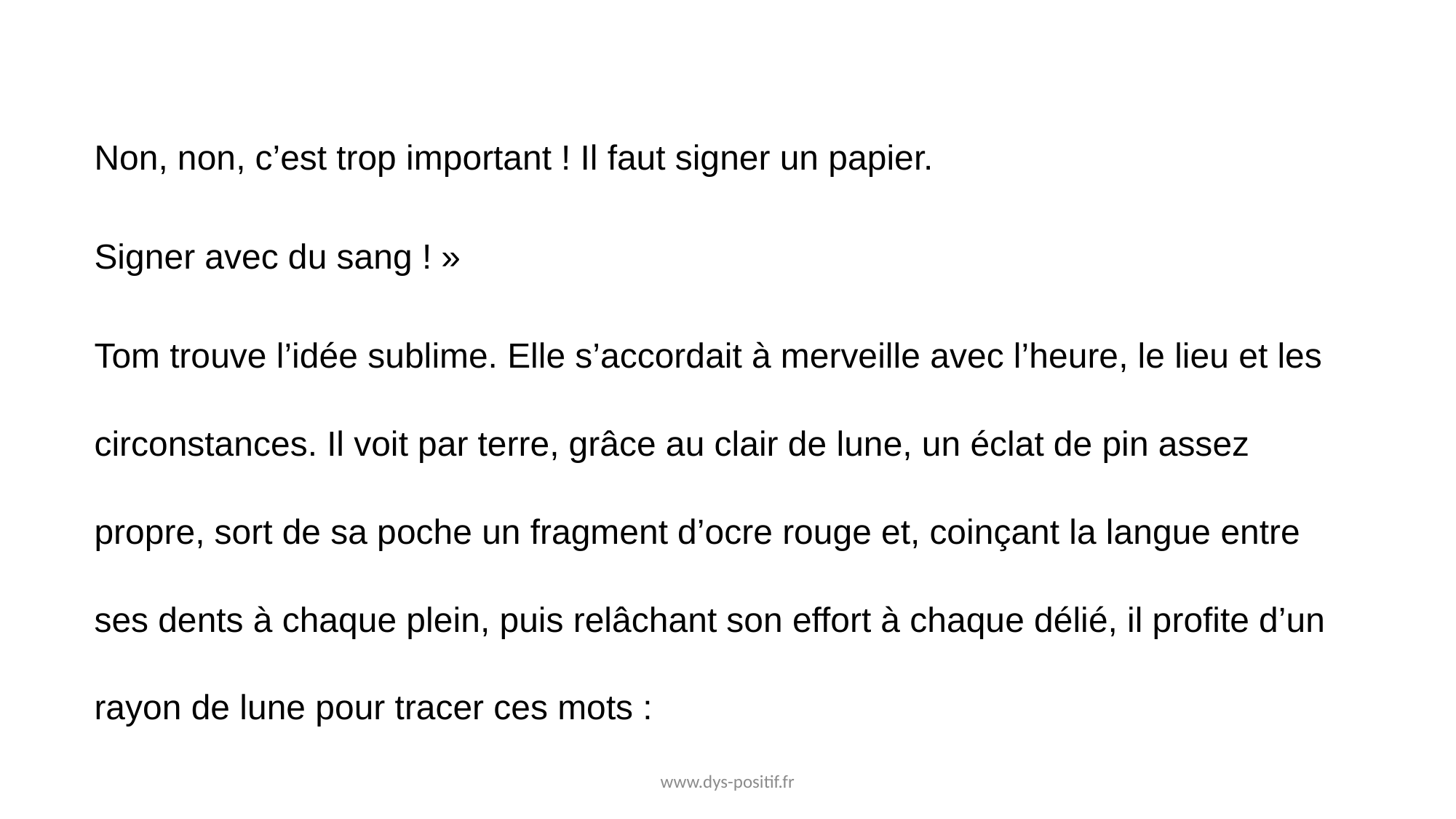

Non, non, c’est trop important ! Il faut signer un papier.
Signer avec du sang ! »
Tom trouve l’idée sublime. Elle s’accordait à merveille avec l’heure, le lieu et les circonstances. Il voit par terre, grâce au clair de lune, un éclat de pin assez propre, sort de sa poche un fragment d’ocre rouge et, coinçant la langue entre ses dents à chaque plein, puis relâchant son effort à chaque délié, il profite d’un rayon de lune pour tracer ces mots :
www.dys-positif.fr